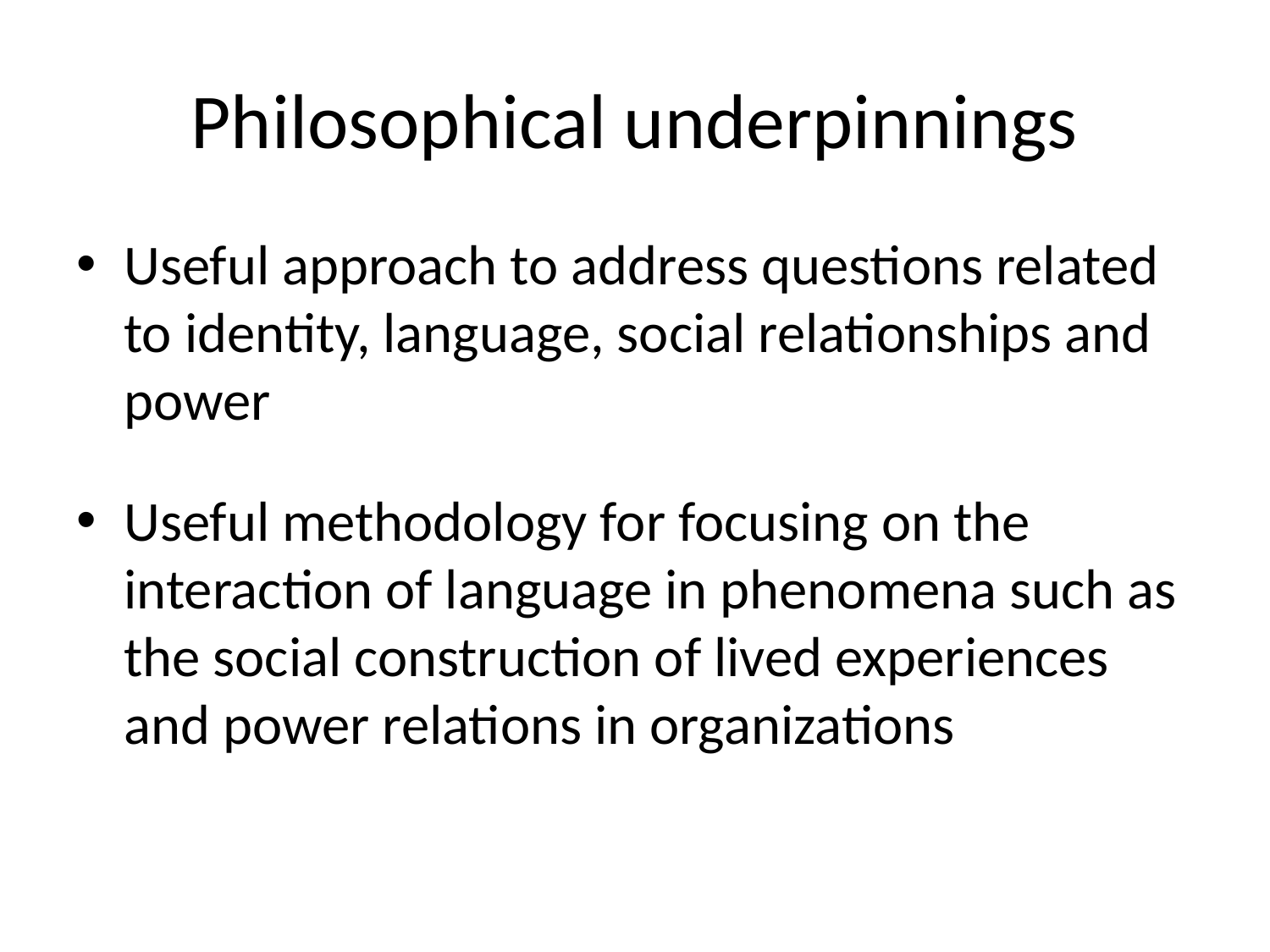

# Philosophical underpinnings
Useful approach to address questions related to identity, language, social relationships and power
Useful methodology for focusing on the interaction of language in phenomena such as the social construction of lived experiences and power relations in organizations